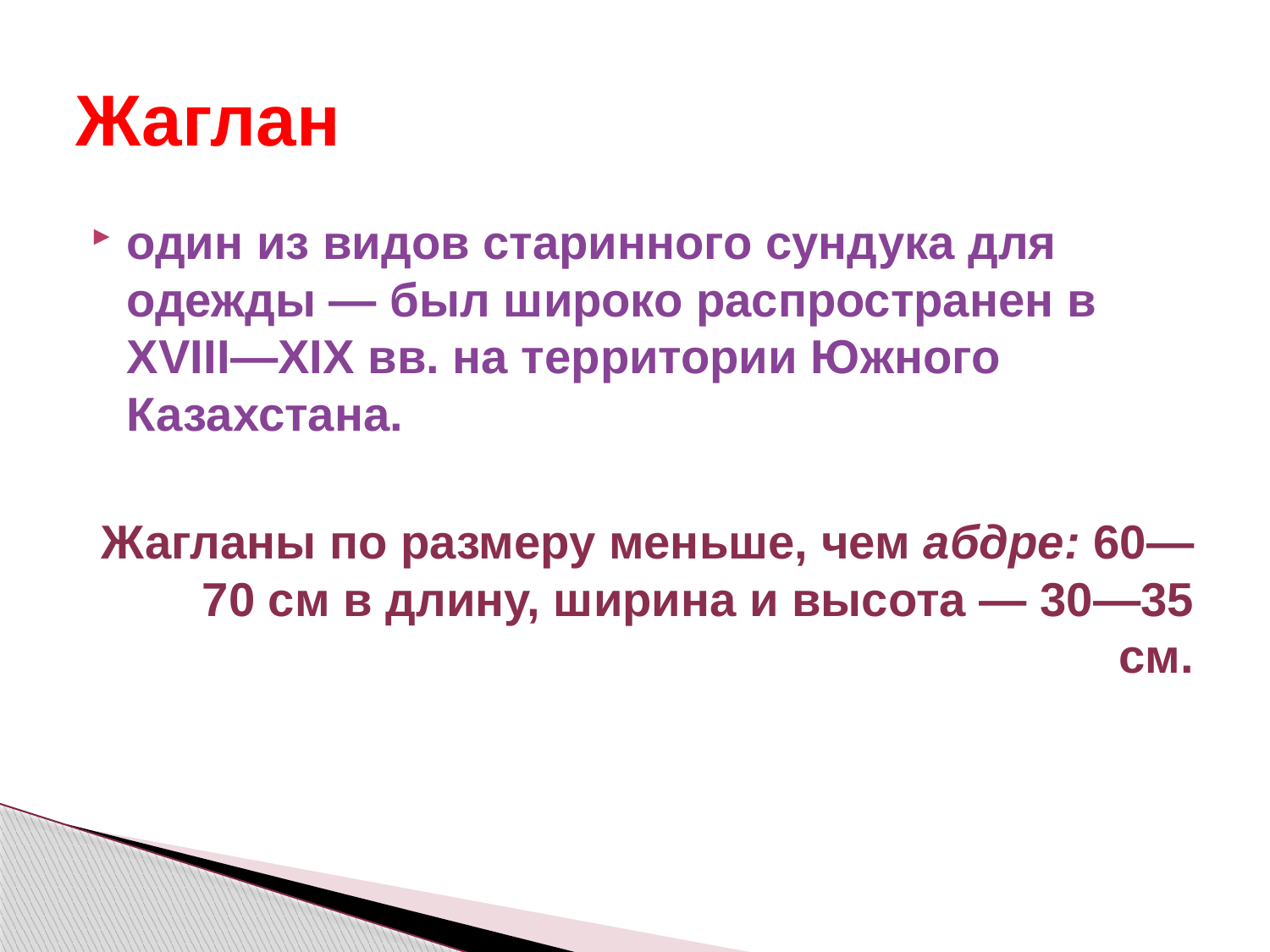

# Жаглан
один из видов старинного сундука для одежды — был широко распространен в XVIII—XIX вв. на территории Южного Казахстана.

Жагланы по размеру меньше, чем абдре: 60— 70 см в длину, ширина и высота — 30—35 см.